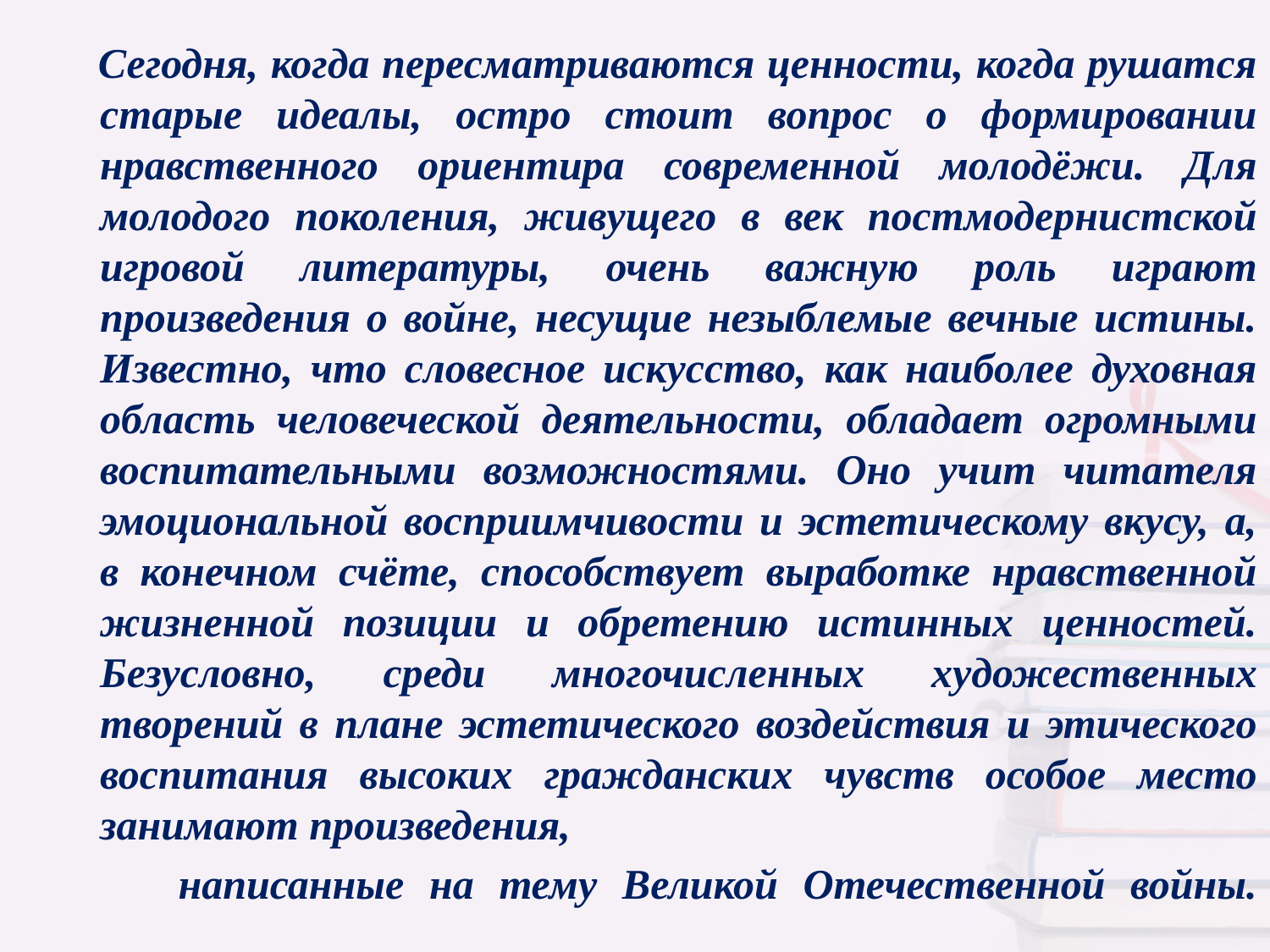

Сегодня, когда пересматриваются ценности, когда рушатся старые идеалы, остро стоит вопрос о формировании нравственного ориентира современной молодёжи. Для молодого поколения, живущего в век постмодернистской игровой литературы, очень важную роль играют произведения о войне, несущие незыблемые вечные истины. Известно, что словесное искусство, как наиболее духовная область человеческой деятельности, обладает огромными воспитательными возможностями. Оно учит читателя эмоциональной восприимчивости и эстетическому вкусу, а, в конечном счёте, способствует выработке нравственной жизненной позиции и обретению истинных ценностей. Безусловно, среди многочисленных художественных творений в плане эстетического воздействия и этического воспитания высоких гражданских чувств особое место занимают произведения,
     написанные на тему Великой Отечественной войны.
#